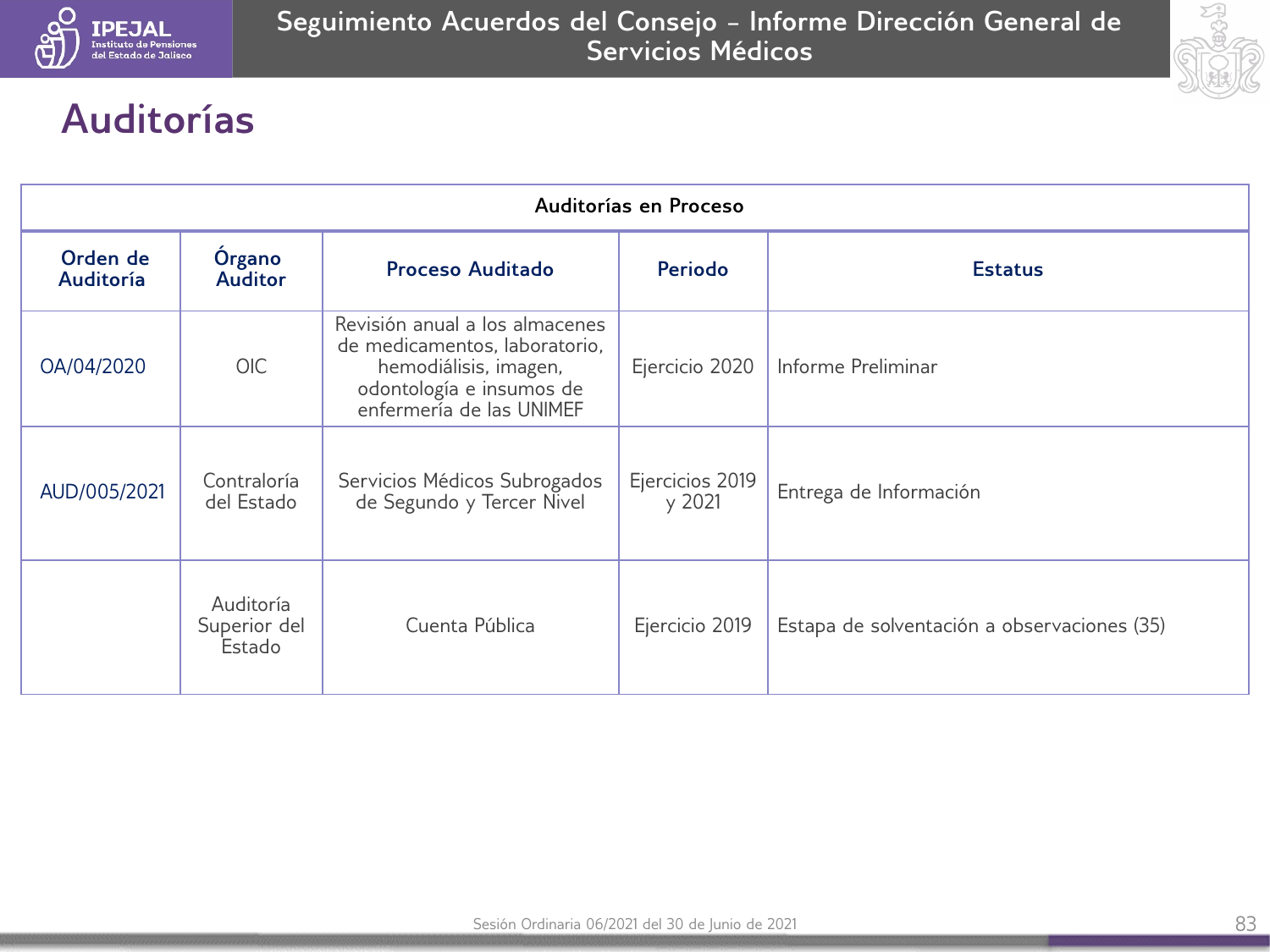

Seguimiento Acuerdos del Consejo – Informe Dirección General de Servicios Médicos
Auditorías

| Auditorías en Proceso |  |  |  |  |
| --- | --- | --- | --- | --- |
| Orden de Auditoría | Órgano Auditor | Proceso Auditado | Periodo | Estatus |
| OA/04/2020 | OIC | Revisión anual a los almacenes de medicamentos, laboratorio, hemodiálisis, imagen, odontología e insumos de enfermería de las UNIMEF | Ejercicio 2020 | Informe Preliminar |
| AUD/005/2021 | Contraloría del Estado | Servicios Médicos Subrogados de Segundo y Tercer Nivel | Ejercicios 2019 y 2021 | Entrega de Información |
|  | Auditoría Superior del Estado | Cuenta Pública | Ejercicio 2019 | Estapa de solventación a observaciones (35) |
Sesión Ordinaria 06/2021 del 30 de Junio de 2021
83